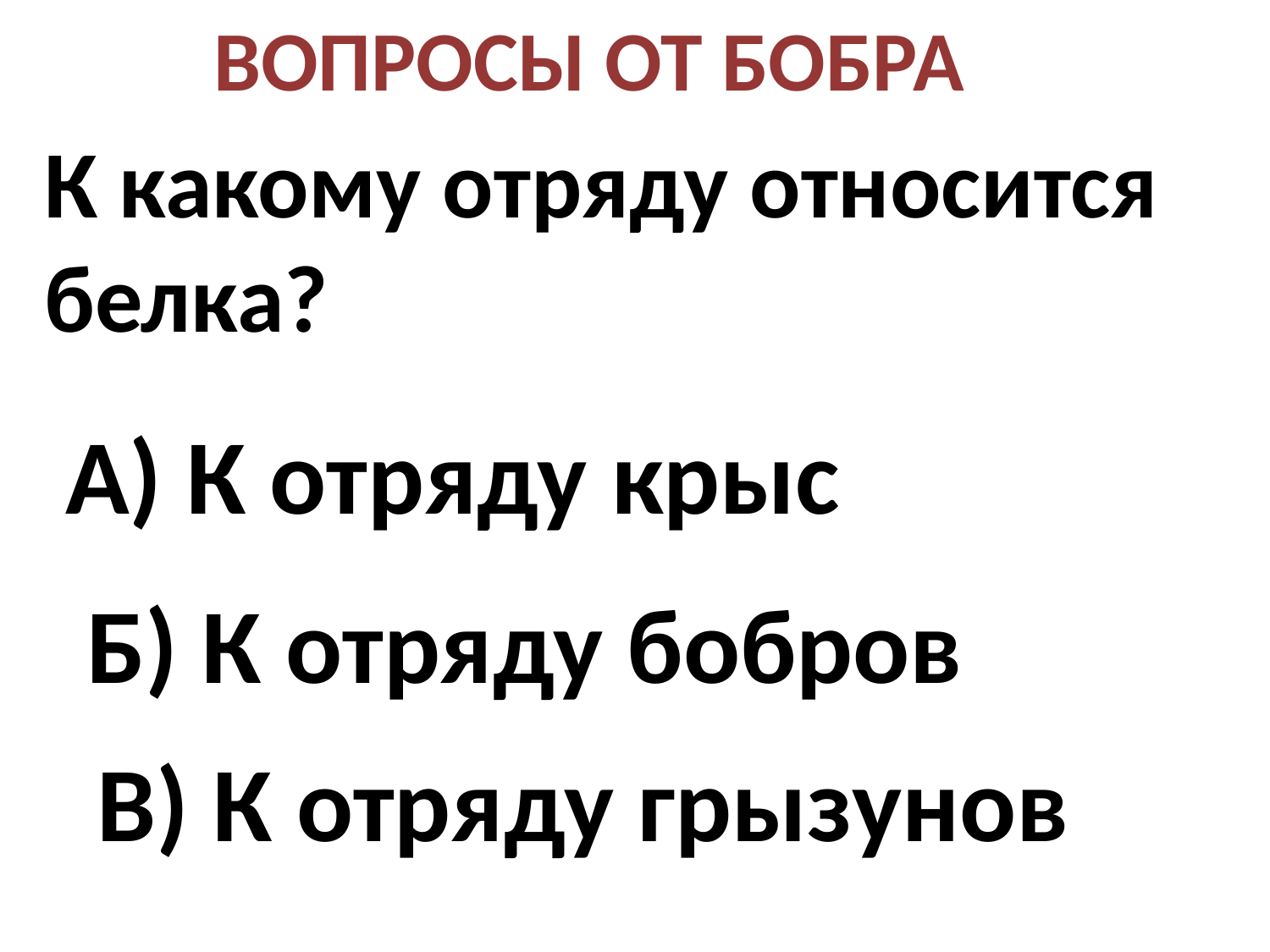

ВОПРОСЫ ОТ БОБРА
К какому отряду относится белка?
А) К отряду крыс
Б) К отряду бобров
В) К отряду грызунов